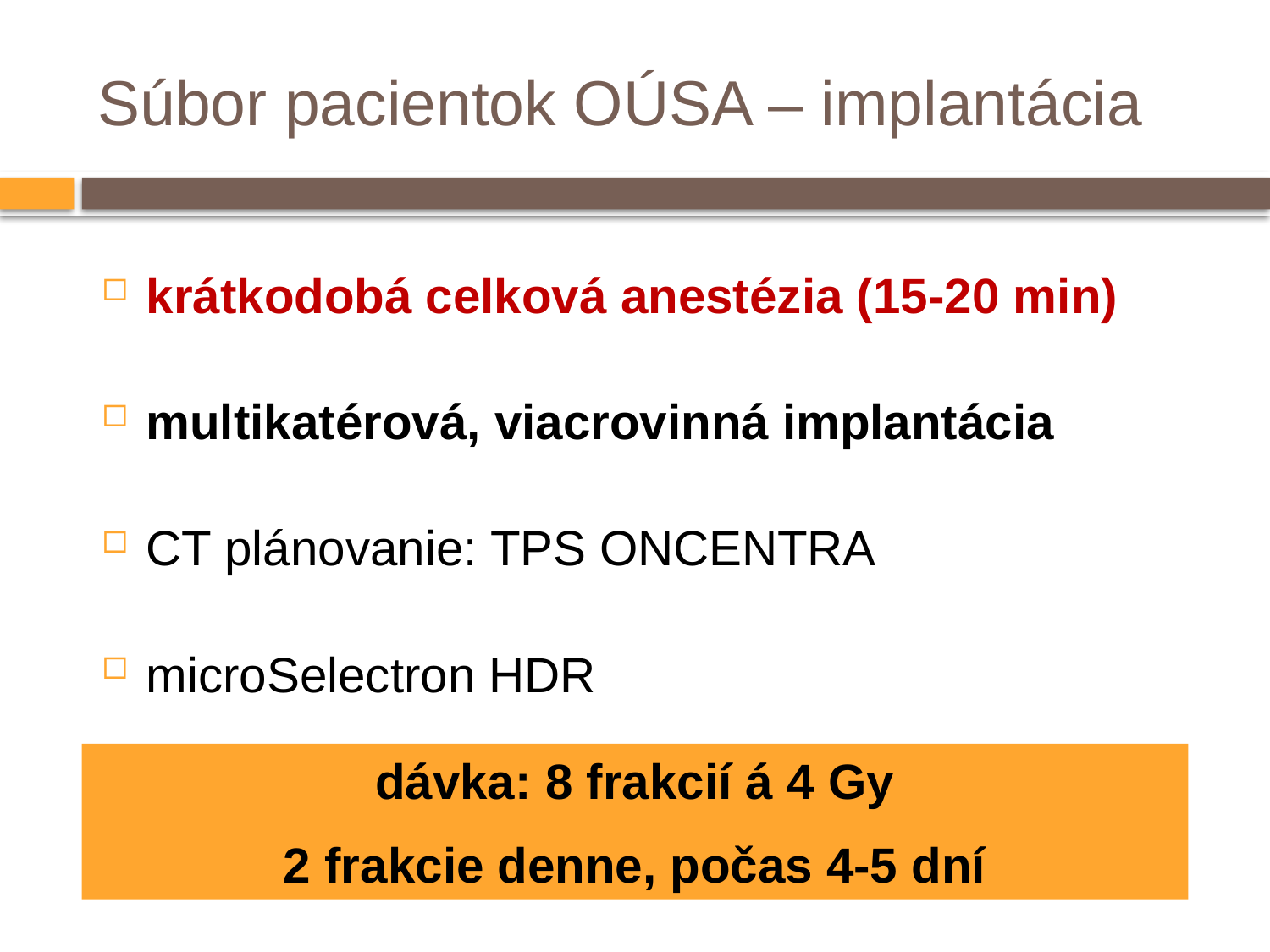

# Súbor pacientok OÚSA – implantácia
krátkodobá celková anestézia (15-20 min)

multikatérová, viacrovinná implantácia

CT plánovanie: TPS ONCENTRA

microSelectron HDR

dávka: 8 frakcií á 4 Gy
2 frakcie denne, počas 4-5 dní